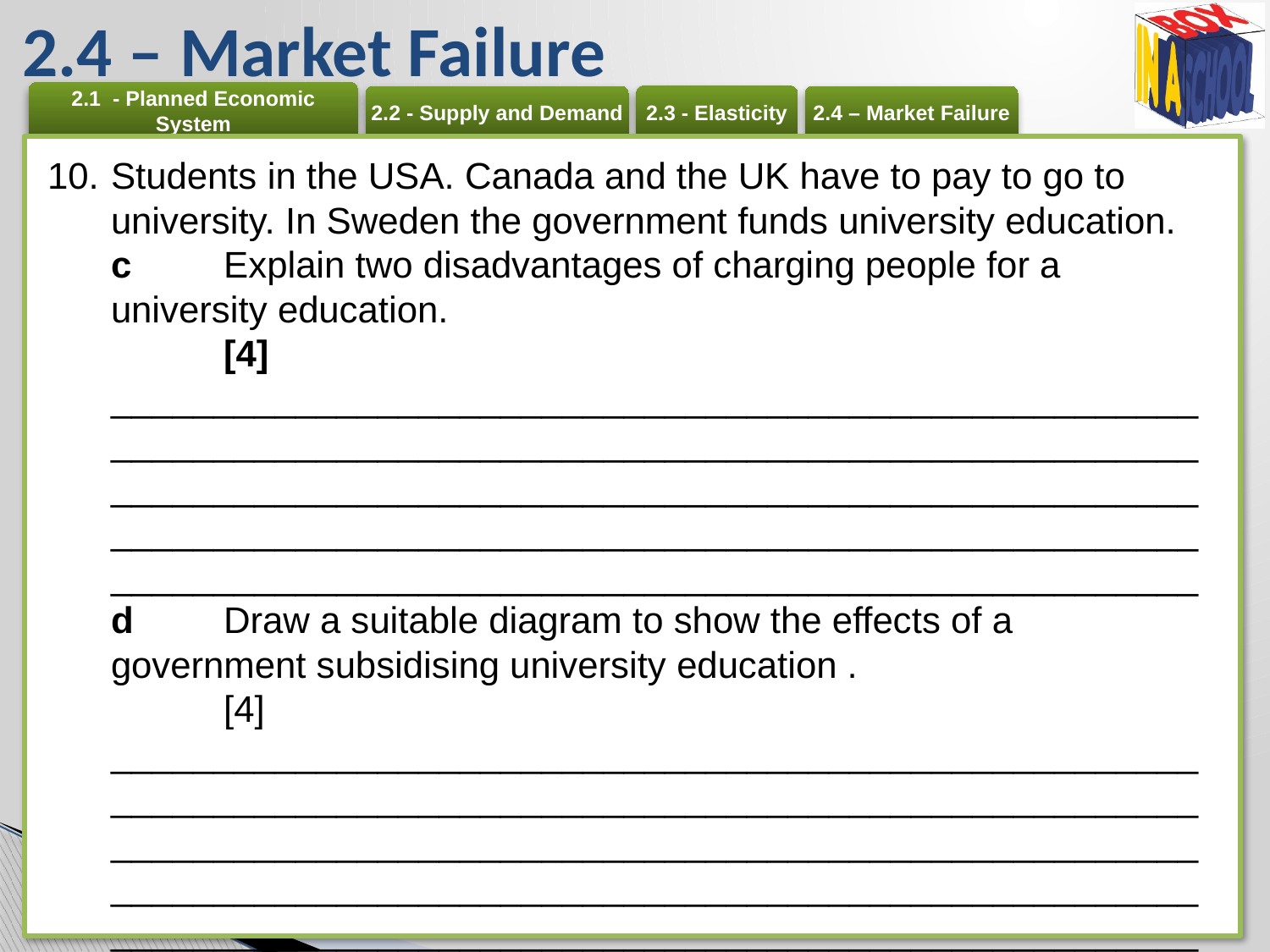

# 2.4 – Market Failure
Students in the USA. Canada and the UK have to pay to go to university. In Sweden the government funds university education.
c 	Explain two disadvantages of charging people for a university education. 	[4]
_________________________________________________________________________________________________________________________________________________________________________________________________________________________________________________________________________
d 	Draw a suitable diagram to show the effects of a government subsidising university education .	[4]
______________________________________________________________________________________________________________________________________________________________________________________________________________________________________________________________________________________________________________________________